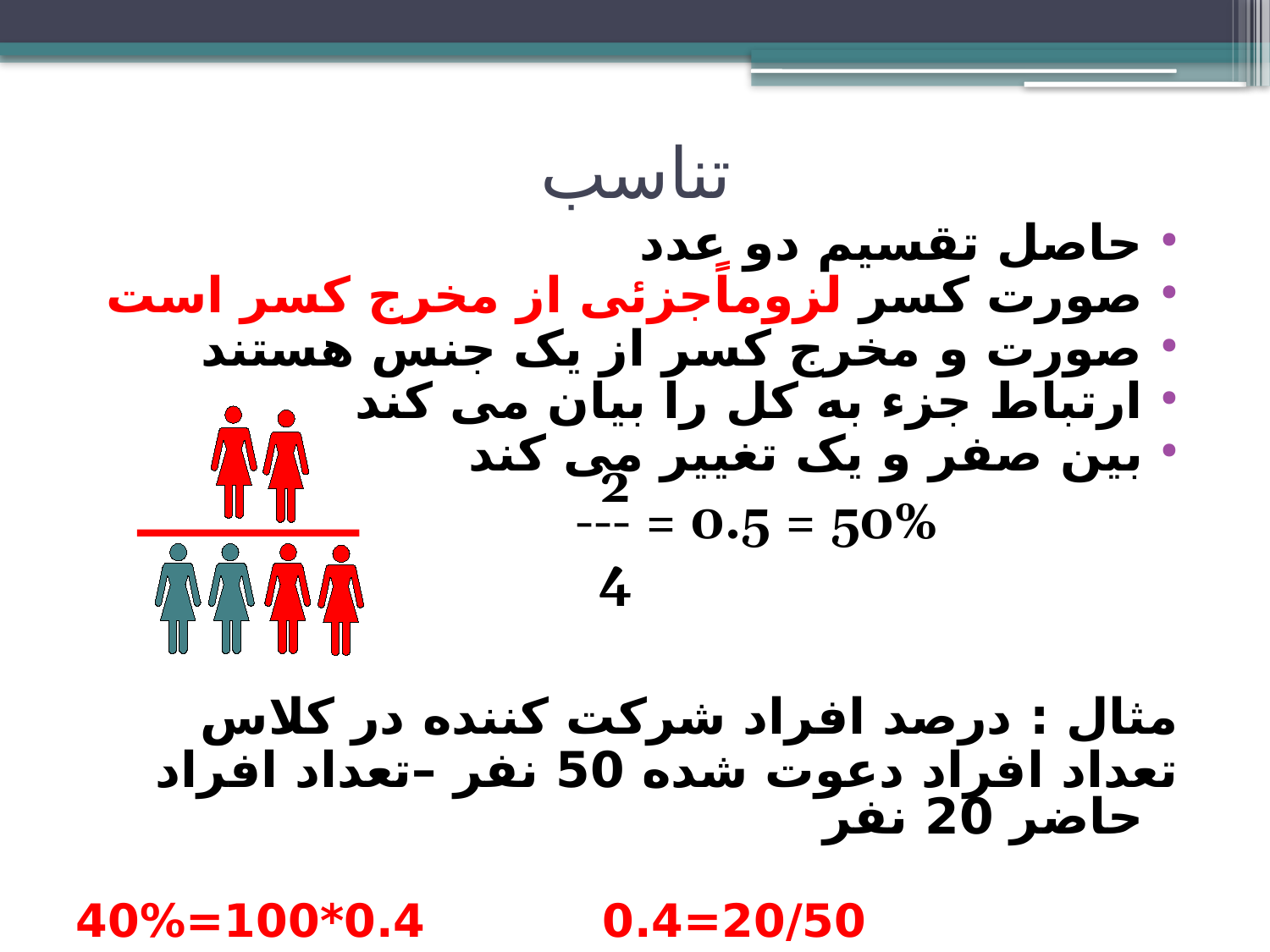

# تناسب
حاصل تقسیم دو عدد
صورت کسر لزوماًجزئی از مخرج کسر است
صورت و مخرج کسر از یک جنس هستند
ارتباط جزء به کل را بیان می کند
بین صفر و یک تغییر می کند

مثال : درصد افراد شرکت کننده در کلاس
تعداد افراد دعوت شده 50 نفر –تعداد افراد حاضر 20 نفر

20/50=0.4           0.4*100=40%

2
--- = 0.5 = 50%

4